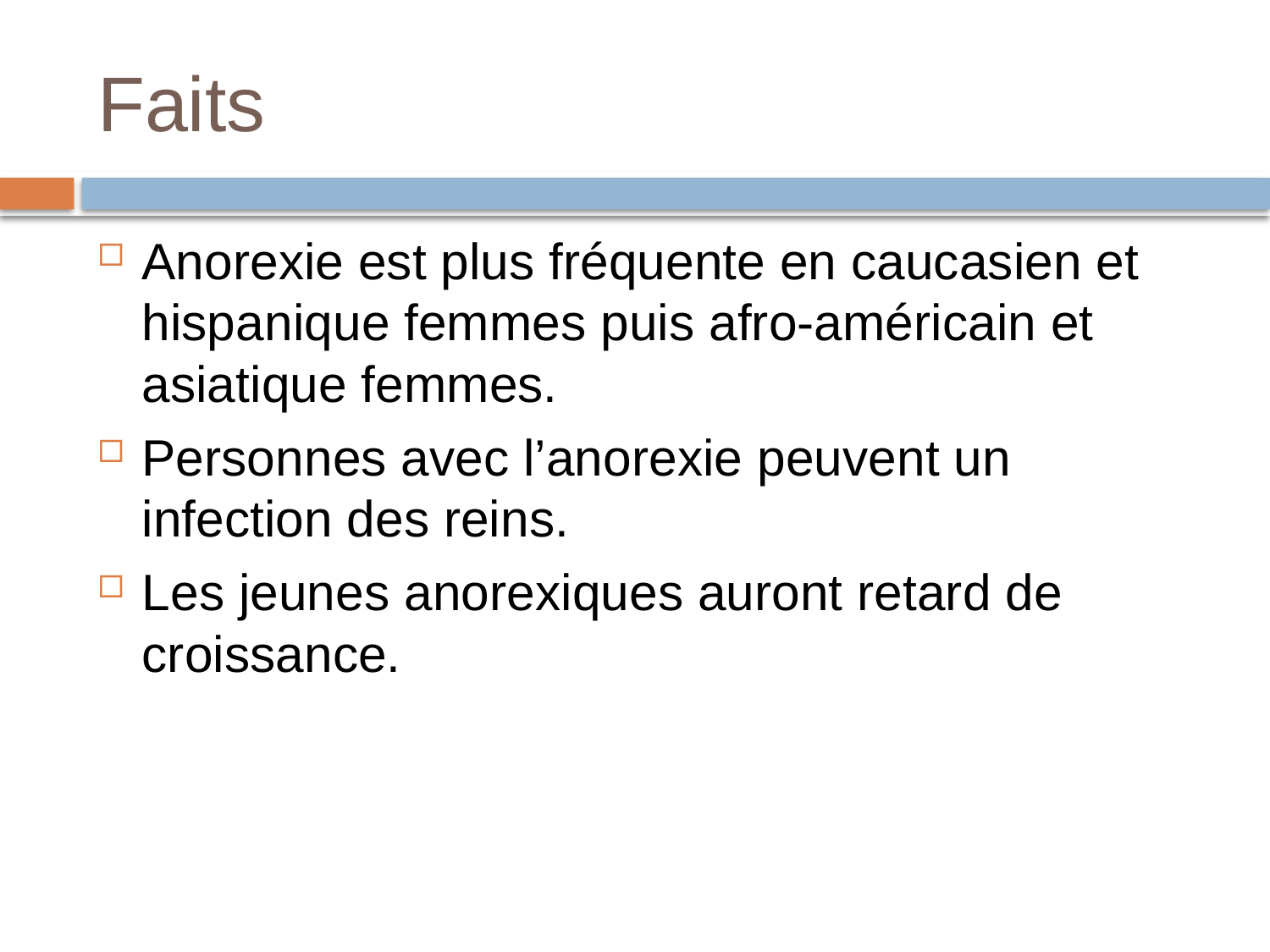

# Faits
Anorexie est plus fréquente en caucasien et hispanique femmes puis afro-américain et asiatique femmes.
Personnes avec l’anorexie peuvent un infection des reins.
Les jeunes anorexiques auront retard de croissance.